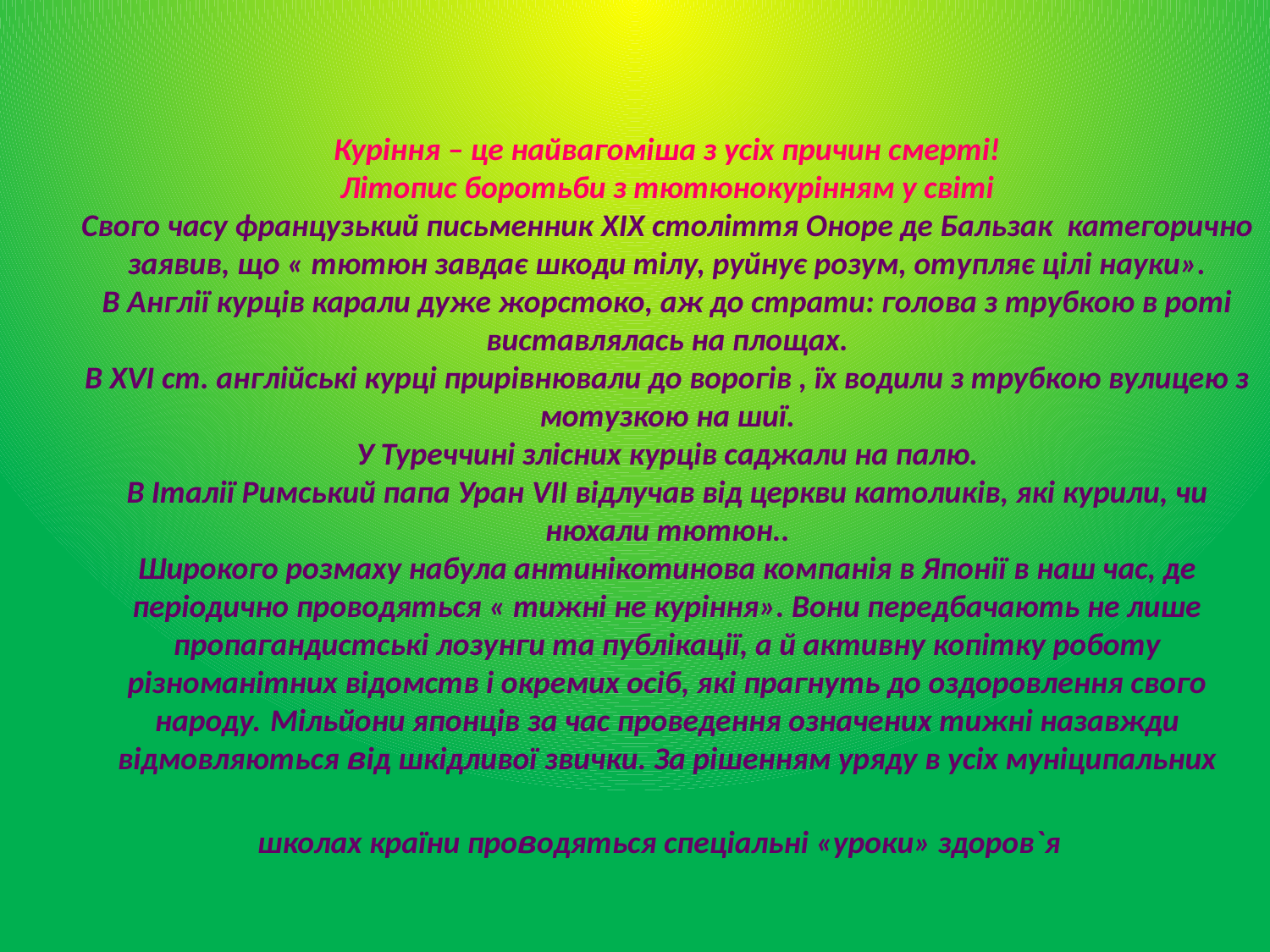

# Куріння – це найвагоміша з усіх причин смерті! Літопис боротьби з тютюнокурінням у світі Свого часу французький письменник XIX століття Оноре де Бальзак  категорично заявив, що « тютюн завдає шкоди тілу, руйнує розум, отупляє цілі науки». В Англії курців карали дуже жорстоко, аж до страти: голова з трубкою в роті виставлялась на площах. В XVI ст. англійські курці прирівнювали до ворогів , їх водили з трубкою вулицею з мотузкою на шиї. У Туреччині злісних курців саджали на палю. В Італії Римський папа Уран VII відлучав від церкви католиків, які курили, чи нюхали тютюн.. Широкого розмаху набула антинікотинова компанія в Японії в наш час, де періодично проводяться « тижні не куріння». Вони передбачають не лише пропагандистські лозунги та публікації, а й активну копітку роботу різноманітних відомств і окремих осіб, які прагнуть до оздоровлення свого народу. Мільйони японців за час проведення означених тижні назавжди відмовляються від шкідливої звички. За рішенням уряду в усіх муніципальних школах країни проводяться спеціальні «уроки» здоров`я